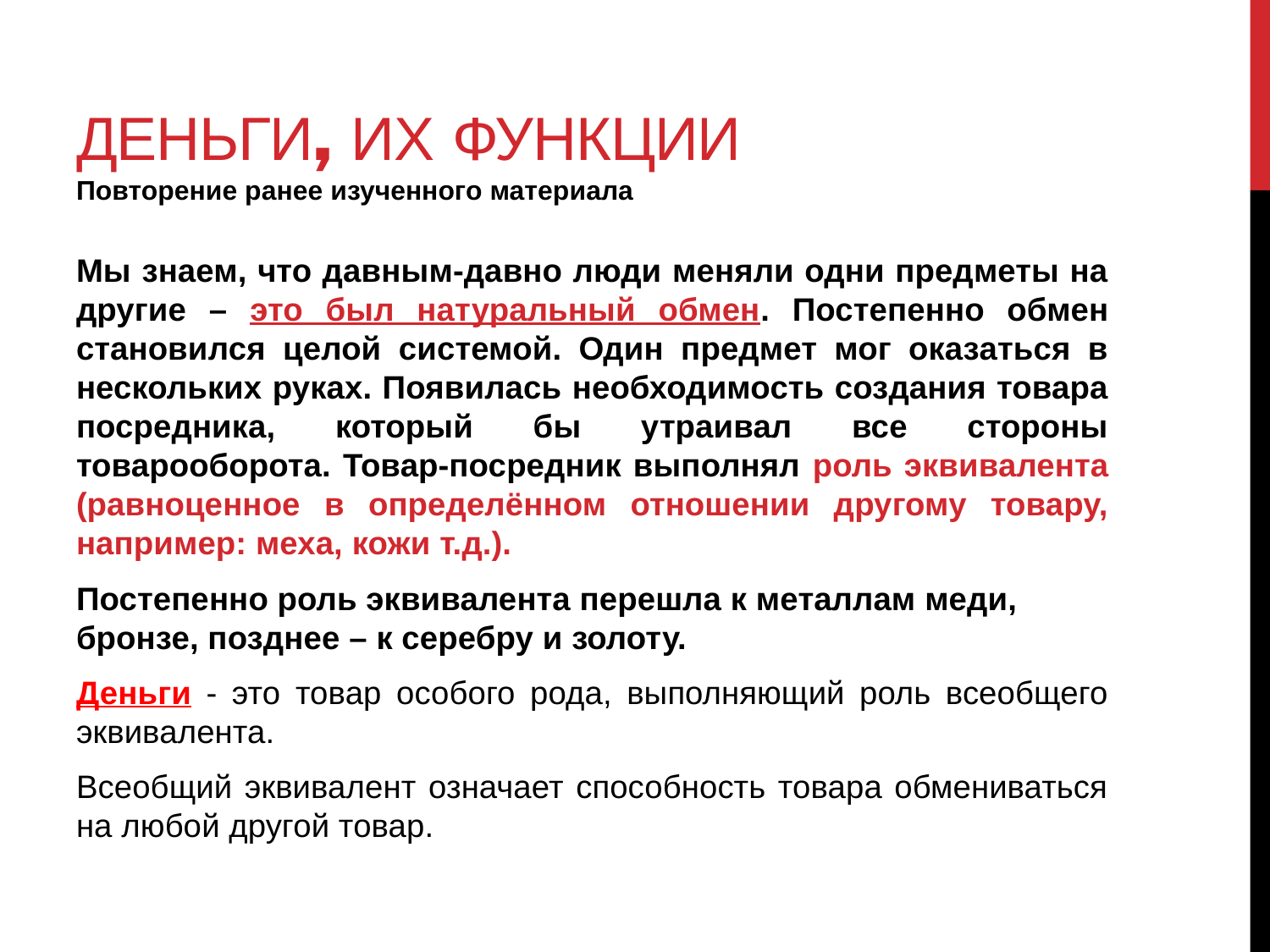

# Деньги, их функции Повторение ранее изученного материала
Мы знаем, что давным-давно люди меняли одни предметы на другие – это был натуральный обмен. Постепенно обмен становился целой системой. Один предмет мог оказаться в нескольких руках. Появилась необходимость создания товара посредника, который бы утраивал все стороны товарооборота. Товар-посредник выполнял роль эквивалента (равноценное в определённом отношении другому товару, например: меха, кожи т.д.).
Постепенно роль эквивалента перешла к металлам меди, бронзе, позднее – к серебру и золоту.
Деньги - это товар особого рода, выполняющий роль всеобщего эквивалента.
Всеобщий эквивалент означает способность товара обмениваться на любой другой товар.